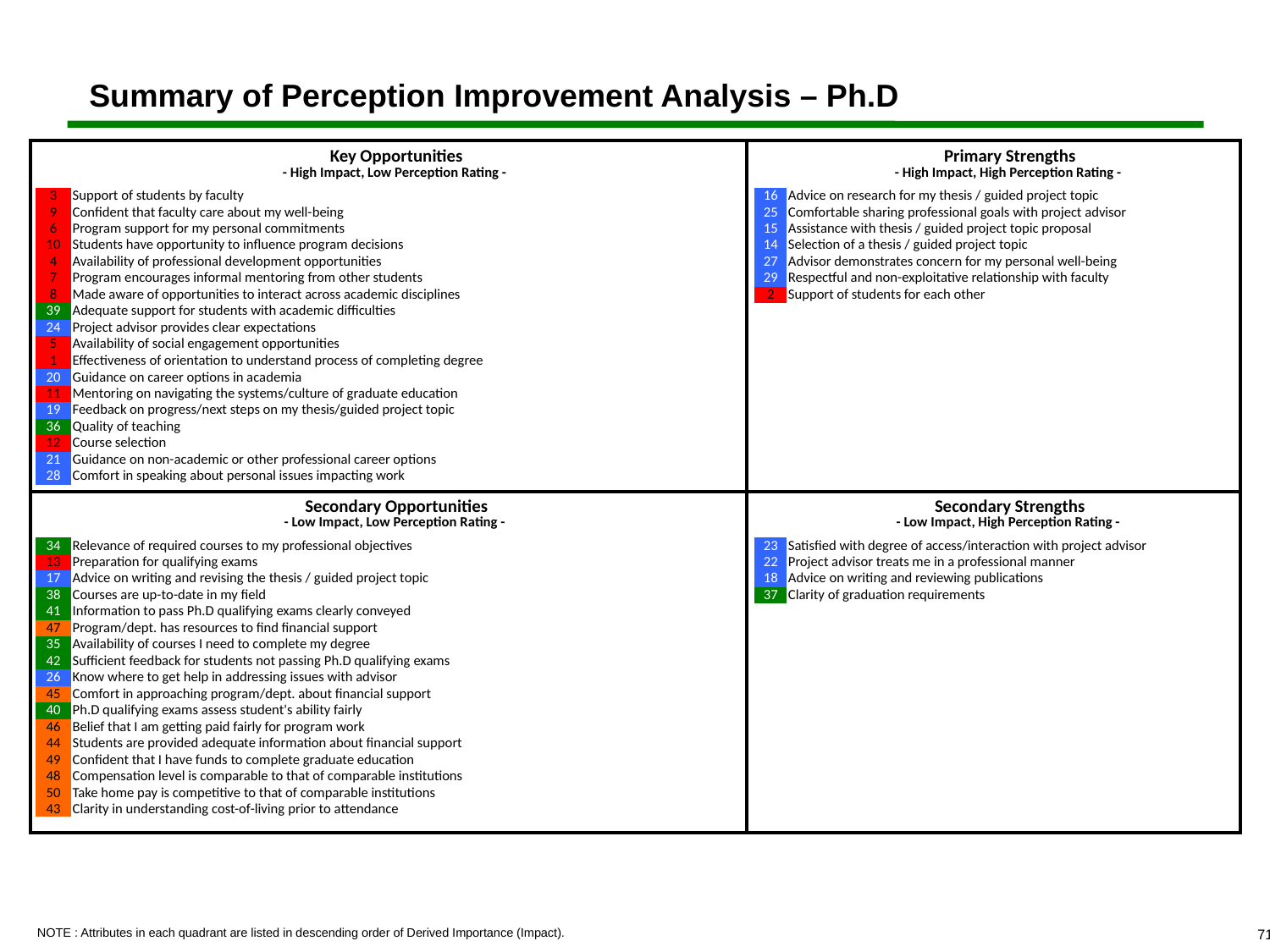

# Summary of Perception Improvement Analysis – Ph.D
|  |  |  |  |  |  |  |  |
| --- | --- | --- | --- | --- | --- | --- | --- |
|  |  | Key Opportunities - High Impact, Low Perception Rating - |  |  |  | Primary Strengths - High Impact, High Perception Rating - |  |
|  |  |  |  |  |  |  |  |
|  | 3 | Support of students by faculty |  |  | 16 | Advice on research for my thesis / guided project topic |  |
|  | 9 | Confident that faculty care about my well-being |  |  | 25 | Comfortable sharing professional goals with project advisor |  |
|  | 6 | Program support for my personal commitments |  |  | 15 | Assistance with thesis / guided project topic proposal |  |
|  | 10 | Students have opportunity to influence program decisions |  |  | 14 | Selection of a thesis / guided project topic |  |
|  | 4 | Availability of professional development opportunities |  |  | 27 | Advisor demonstrates concern for my personal well-being |  |
|  | 7 | Program encourages informal mentoring from other students |  |  | 29 | Respectful and non-exploitative relationship with faculty |  |
|  | 8 | Made aware of opportunities to interact across academic disciplines |  |  | 2 | Support of students for each other |  |
|  | 39 | Adequate support for students with academic difficulties |  |  |  |  |  |
|  | 24 | Project advisor provides clear expectations |  |  |  |  |  |
|  | 5 | Availability of social engagement opportunities |  |  |  |  |  |
|  | 1 | Effectiveness of orientation to understand process of completing degree |  |  |  |  |  |
|  | 20 | Guidance on career options in academia |  |  |  |  |  |
|  | 11 | Mentoring on navigating the systems/culture of graduate education |  |  |  |  |  |
|  | 19 | Feedback on progress/next steps on my thesis/guided project topic |  |  |  |  |  |
|  | 36 | Quality of teaching |  |  |  |  |  |
|  | 12 | Course selection |  |  |  |  |  |
|  | 21 | Guidance on non-academic or other professional career options |  |  |  |  |  |
|  | 28 | Comfort in speaking about personal issues impacting work |  |  |  |  |  |
|  |  |  |  |  |  |  |  |
|  |  |  |  |  |  |  |  |
|  |  | Secondary Opportunities - Low Impact, Low Perception Rating - |  |  |  | Secondary Strengths - Low Impact, High Perception Rating - |  |
|  |  |  |  |  |  |  |  |
|  | 34 | Relevance of required courses to my professional objectives |  |  | 23 | Satisfied with degree of access/interaction with project advisor |  |
|  | 13 | Preparation for qualifying exams |  |  | 22 | Project advisor treats me in a professional manner |  |
|  | 17 | Advice on writing and revising the thesis / guided project topic |  |  | 18 | Advice on writing and reviewing publications |  |
|  | 38 | Courses are up-to-date in my field |  |  | 37 | Clarity of graduation requirements |  |
|  | 41 | Information to pass Ph.D qualifying exams clearly conveyed |  |  |  |  |  |
|  | 47 | Program/dept. has resources to find financial support |  |  |  |  |  |
|  | 35 | Availability of courses I need to complete my degree |  |  |  |  |  |
|  | 42 | Sufficient feedback for students not passing Ph.D qualifying exams |  |  |  |  |  |
|  | 26 | Know where to get help in addressing issues with advisor |  |  |  |  |  |
|  | 45 | Comfort in approaching program/dept. about financial support |  |  |  |  |  |
|  | 40 | Ph.D qualifying exams assess student's ability fairly |  |  |  |  |  |
|  | 46 | Belief that I am getting paid fairly for program work |  |  |  |  |  |
|  | 44 | Students are provided adequate information about financial support |  |  |  |  |  |
|  | 49 | Confident that I have funds to complete graduate education |  |  |  |  |  |
|  | 48 | Compensation level is comparable to that of comparable institutions |  |  |  |  |  |
|  | 50 | Take home pay is competitive to that of comparable institutions |  |  |  |  |  |
|  | 43 | Clarity in understanding cost-of-living prior to attendance |  |  |  |  |  |
|  |  |  |  |  |  |  |  |
NOTE : Attributes in each quadrant are listed in descending order of Derived Importance (Impact).